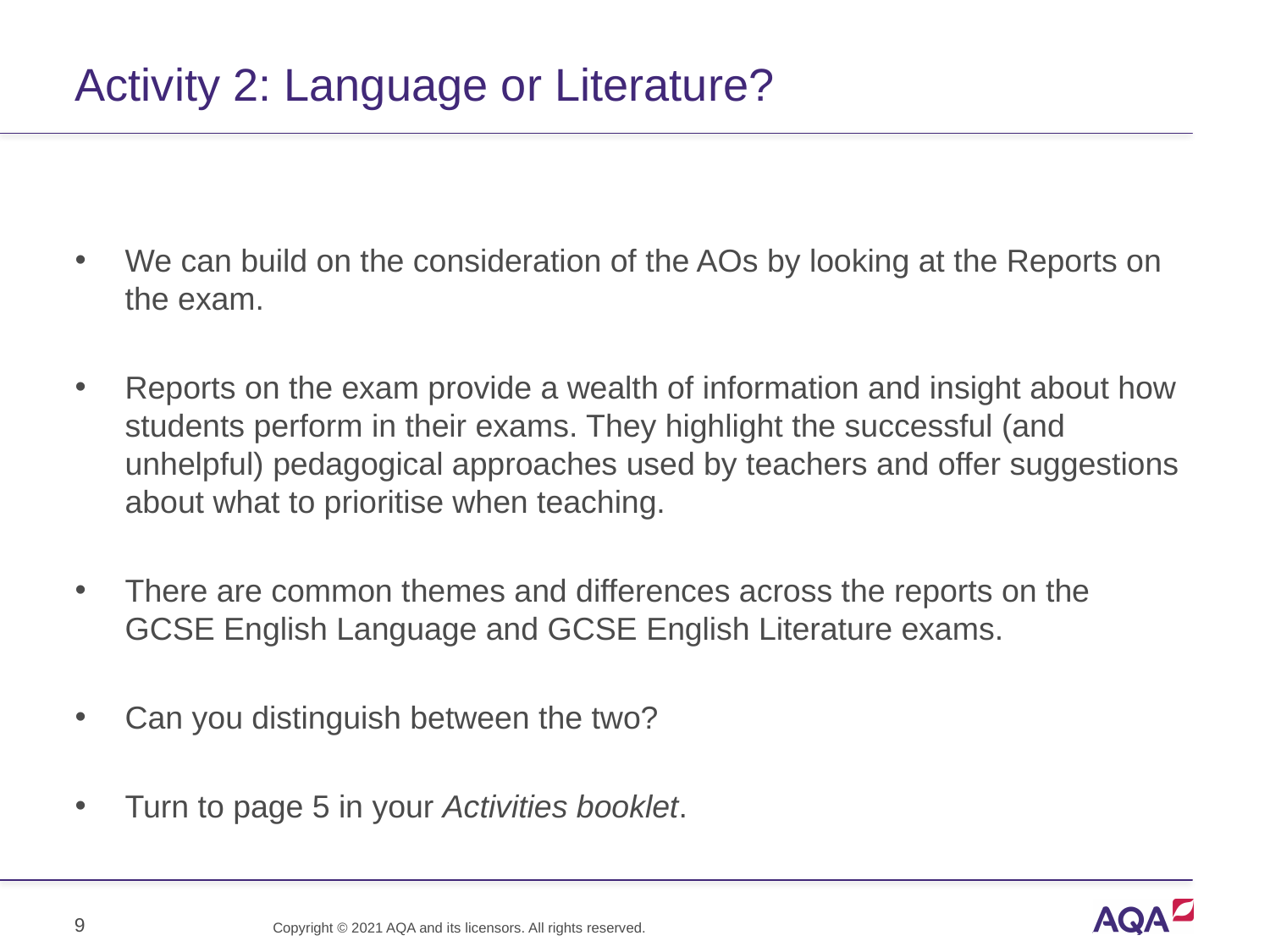

# Activity 2: Language or Literature?
We can build on the consideration of the AOs by looking at the Reports on the exam.

Reports on the exam provide a wealth of information and insight about how students perform in their exams. They highlight the successful (and unhelpful) pedagogical approaches used by teachers and offer suggestions about what to prioritise when teaching.

There are common themes and differences across the reports on the GCSE English Language and GCSE English Literature exams.

Can you distinguish between the two?

Turn to page 5 in your Activities booklet.

9
Copyright © 2021 AQA and its licensors. All rights reserved.